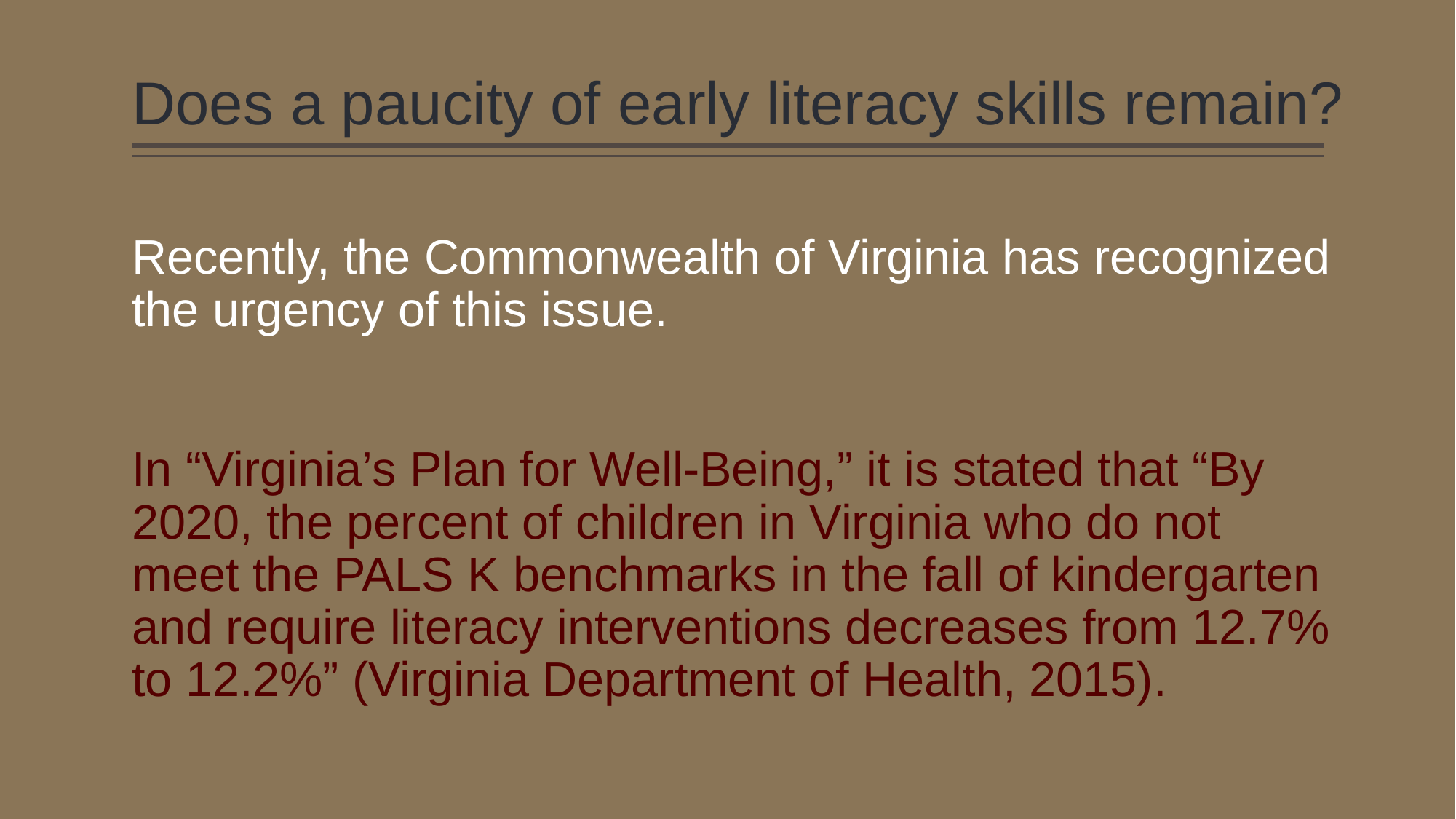

# Does a paucity of early literacy skills remain?
Recently, the Commonwealth of Virginia has recognized the urgency of this issue.

In “Virginia’s Plan for Well-Being,” it is stated that “By 2020, the percent of children in Virginia who do not meet the PALS K benchmarks in the fall of kindergarten and require literacy interventions decreases from 12.7% to 12.2%” (Virginia Department of Health, 2015).